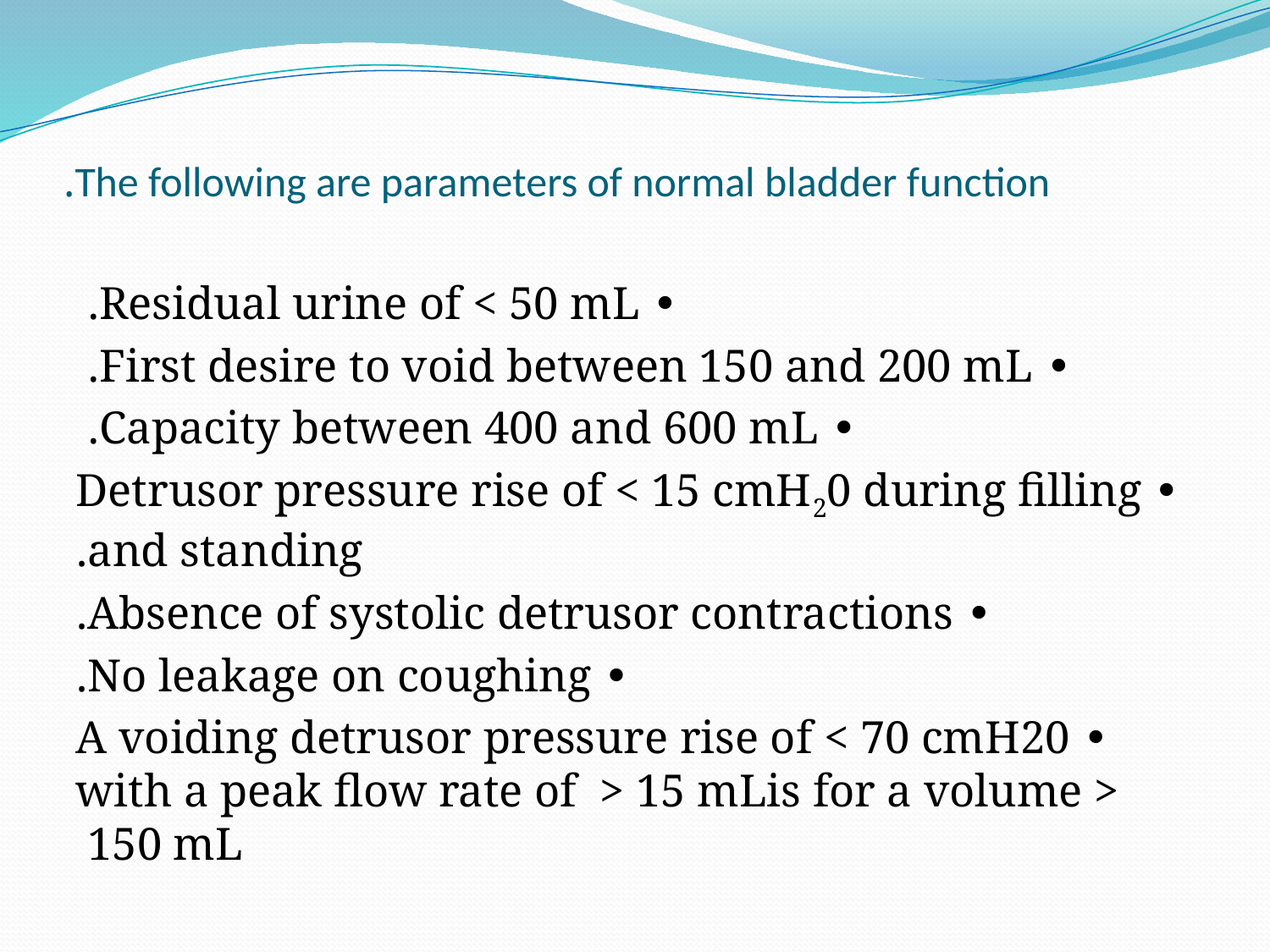

# The following are parameters of normal bladder function.
• Residual urine of < 50 mL.
• First desire to void between 150 and 200 mL.
• Capacity between 400 and 600 mL.
• Detrusor pressure rise of < 15 cmH20 during filling and standing.
• Absence of systolic detrusor contractions.
• No leakage on coughing.
• A voiding detrusor pressure rise of < 70 cmH20 with a peak flow rate of  > 15 mLis for a volume > 150 mL